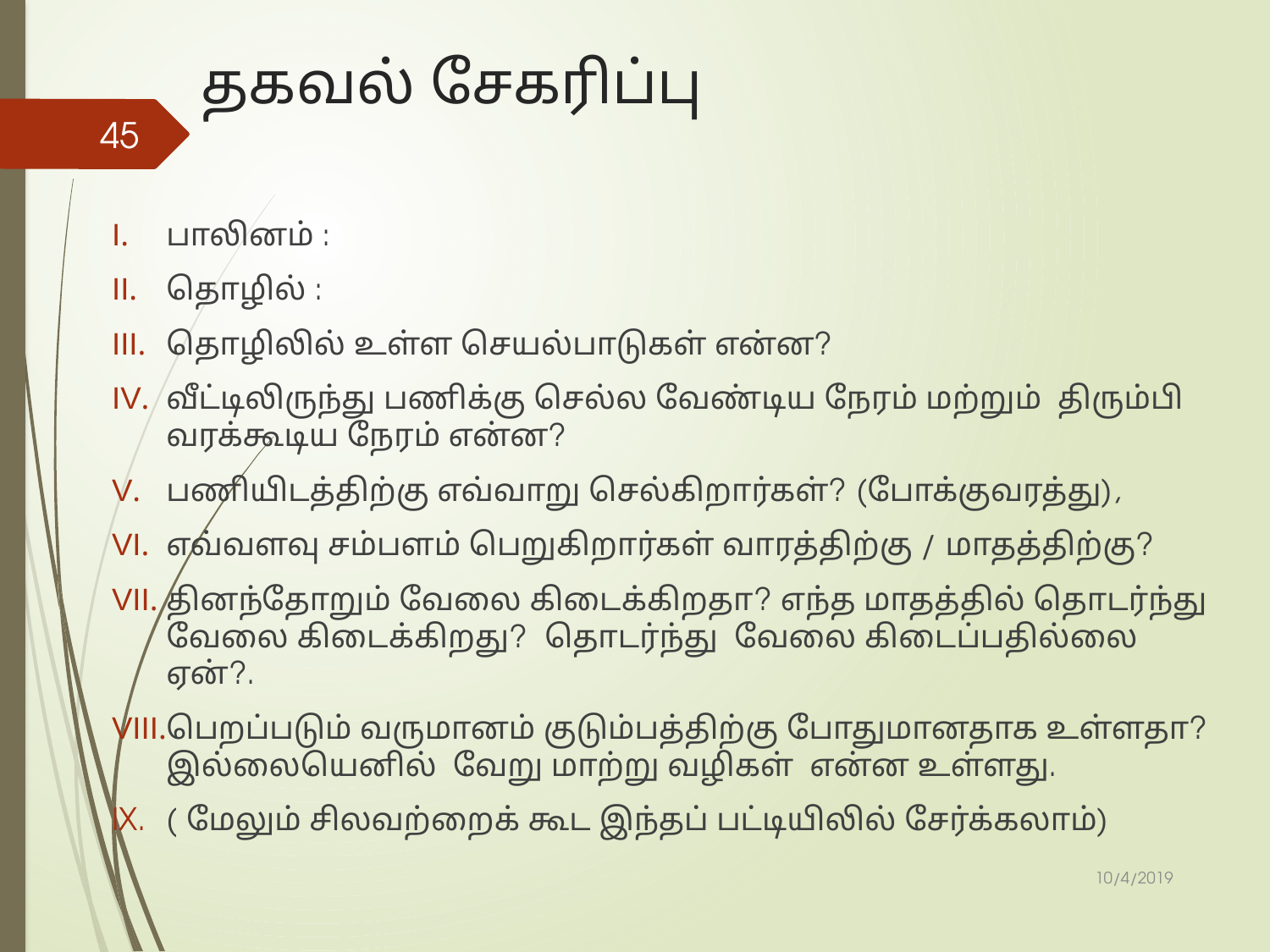

# தகவல் சேகரிப்பு
45
பாலினம் :
தொழில் :
தொழிலில் உள்ள செயல்பாடுகள் என்ன?
வீட்டிலிருந்து பணிக்கு செல்ல வேண்டிய நேரம் மற்றும்  திரும்பி வரக்கூடிய நேரம் என்ன?
பணியிடத்திற்கு எவ்வாறு செல்கிறார்கள்? (போக்குவரத்து),
எவ்வளவு சம்பளம் பெறுகிறார்கள் வாரத்திற்கு / மாதத்திற்கு?
தினந்தோறும் வேலை கிடைக்கிறதா? எந்த மாதத்தில் தொடர்ந்து வேலை கிடைக்கிறது?  தொடர்ந்து  வேலை கிடைப்பதில்லை ஏன்?.
பெறப்படும் வருமானம் குடும்பத்திற்கு போதுமானதாக உள்ளதா? இல்லையெனில்  வேறு மாற்று வழிகள்  என்ன உள்ளது.
( மேலும் சிலவற்றைக் கூட இந்தப் பட்டியிலில் சேர்க்கலாம்)
10/4/2019